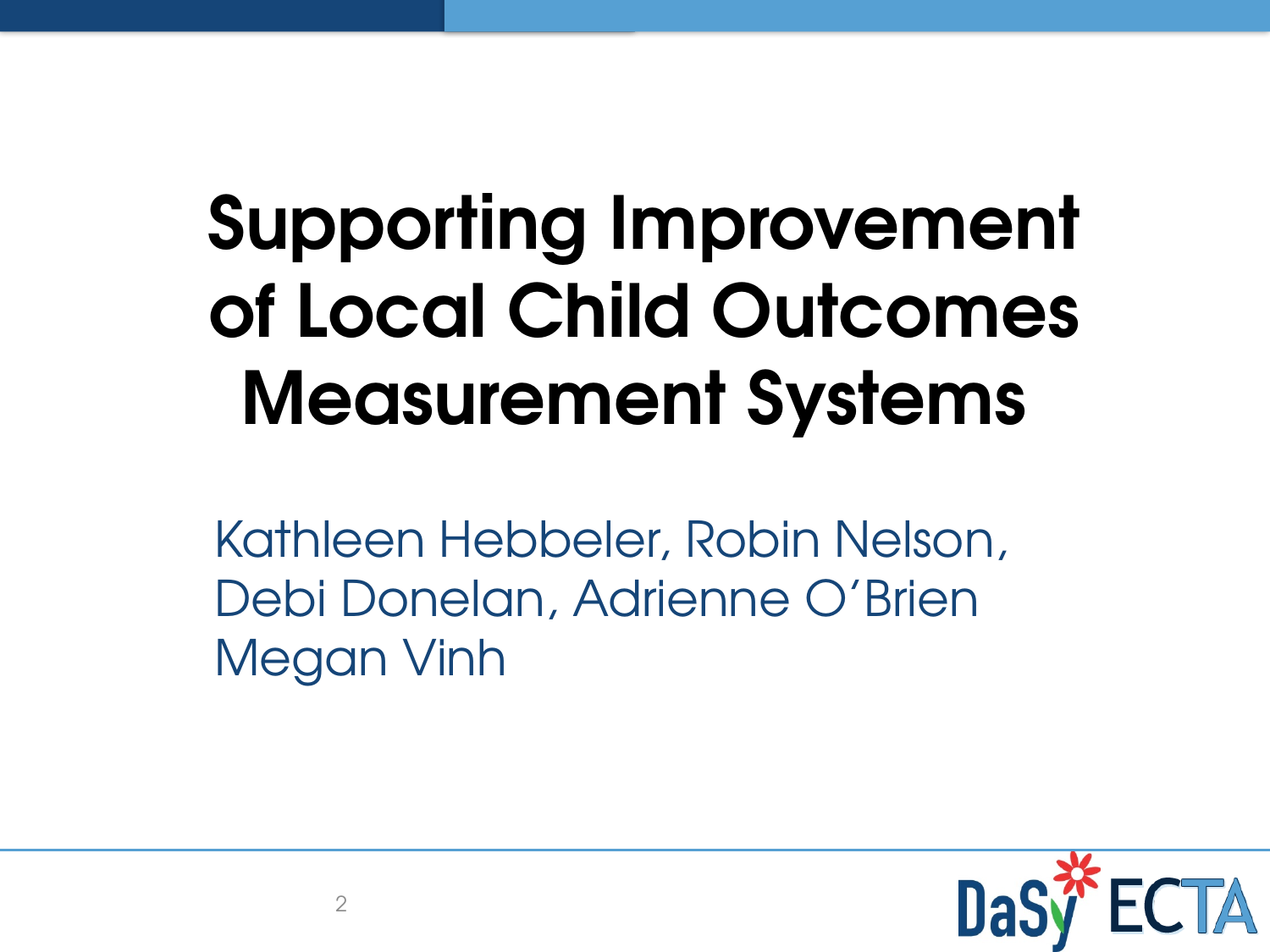

# Supporting Improvement of Local Child Outcomes Measurement Systems
Kathleen Hebbeler, Robin Nelson, Debi Donelan, Adrienne O’Brien Megan Vinh
2